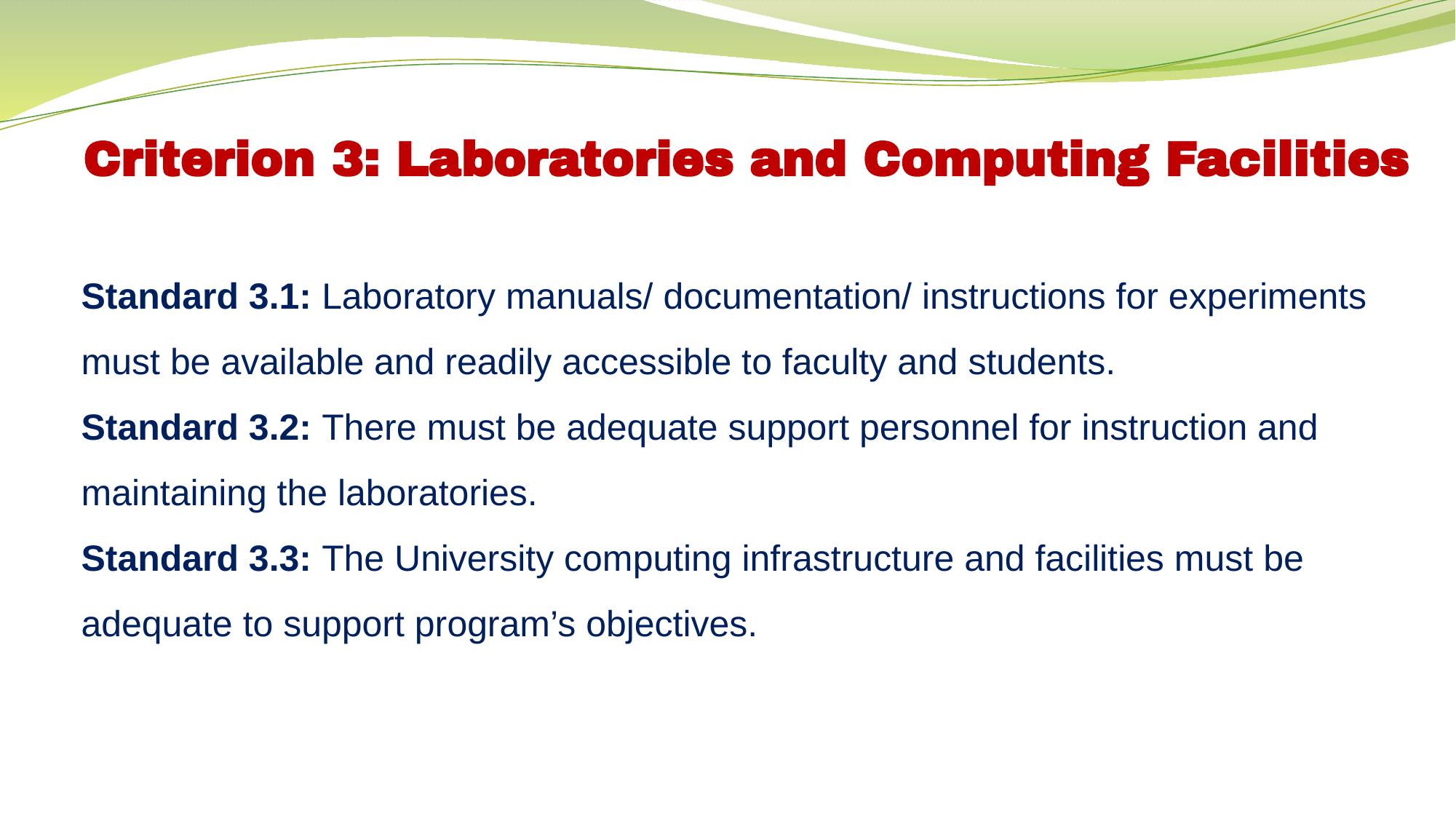

Criterion 3: Laboratories and Computing Facilities

Standard 3.1: Laboratory manuals/ documentation/ instructions for experiments must be available and readily accessible to faculty and students.
Standard 3.2: There must be adequate support personnel for instruction and maintaining the laboratories.
Standard 3.3: The University computing infrastructure and facilities must be adequate to support program’s objectives.